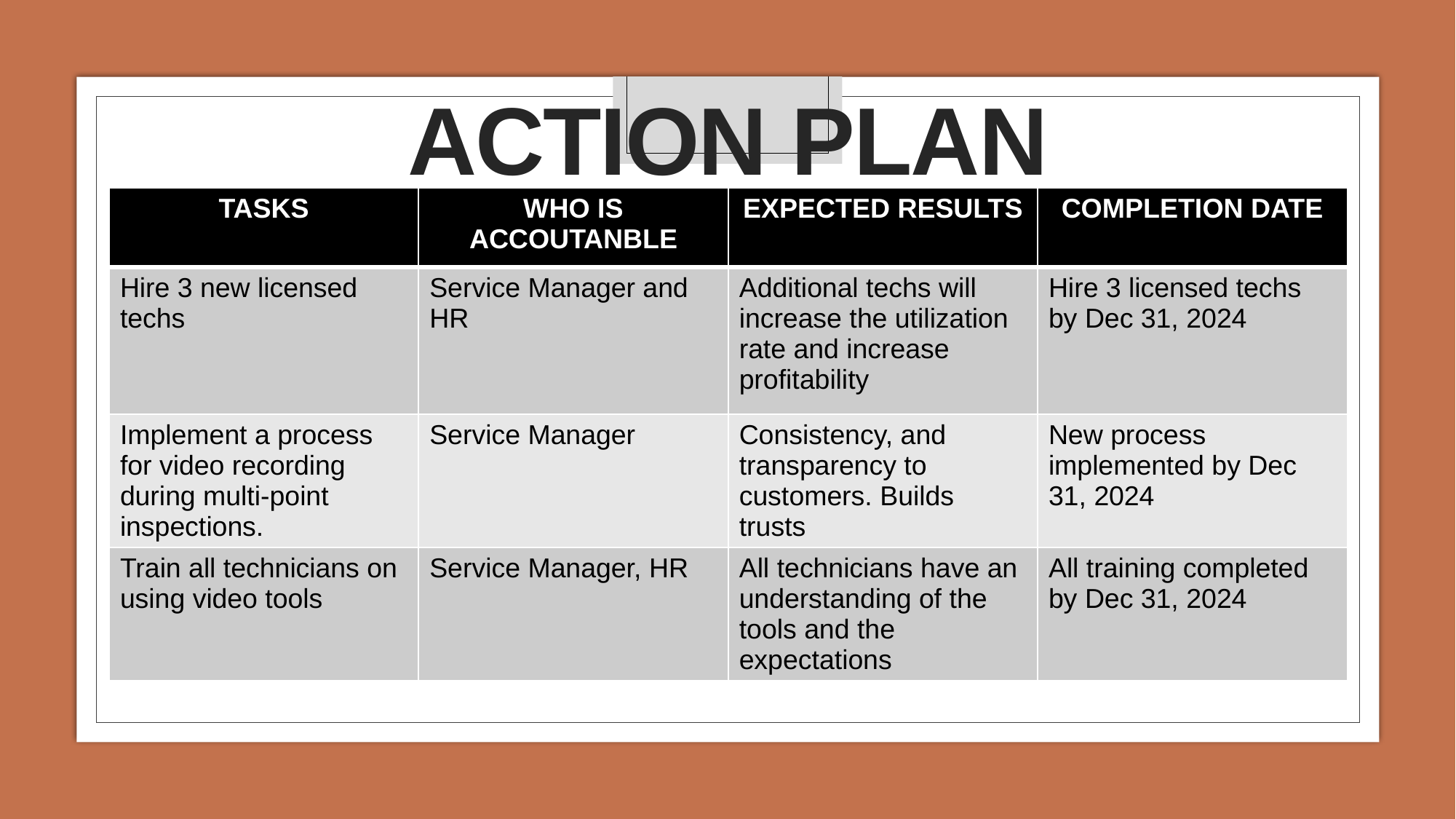

# Action plan

| TASKS | WHO IS ACCOUTANBLE | EXPECTED RESULTS | COMPLETION DATE |
| --- | --- | --- | --- |
| Hire 3 new licensed techs | Service Manager and HR | Additional techs will increase the utilization rate and increase profitability | Hire 3 licensed techs by Dec 31, 2024 |
| Implement a process for video recording during multi-point inspections. | Service Manager | Consistency, and transparency to customers. Builds trusts | New process implemented by Dec 31, 2024 |
| Train all technicians on using video tools | Service Manager, HR | All technicians have an understanding of the tools and the expectations | All training completed by Dec 31, 2024 |